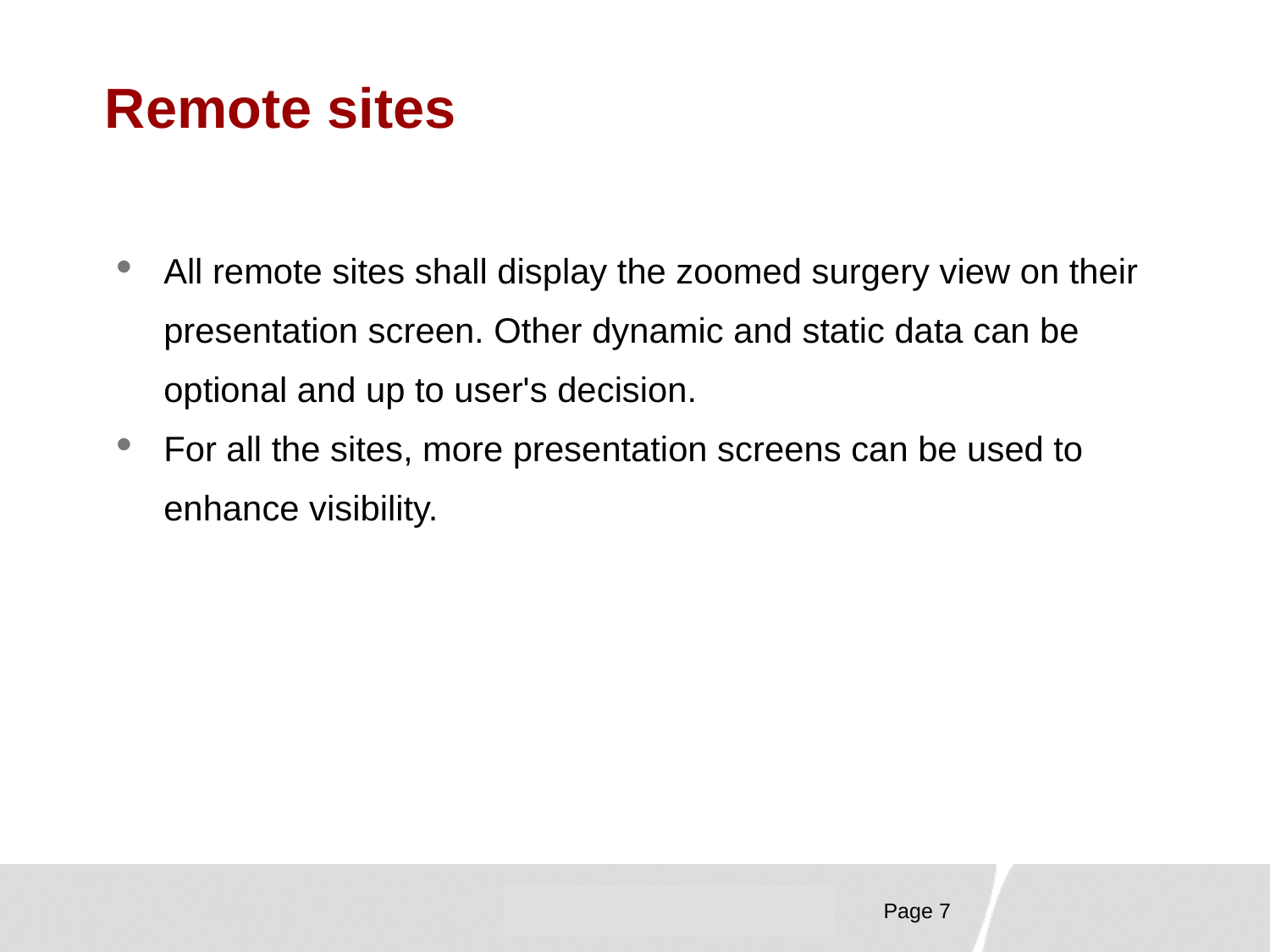

# Remote sites
All remote sites shall display the zoomed surgery view on their presentation screen. Other dynamic and static data can be optional and up to user's decision.
For all the sites, more presentation screens can be used to enhance visibility.